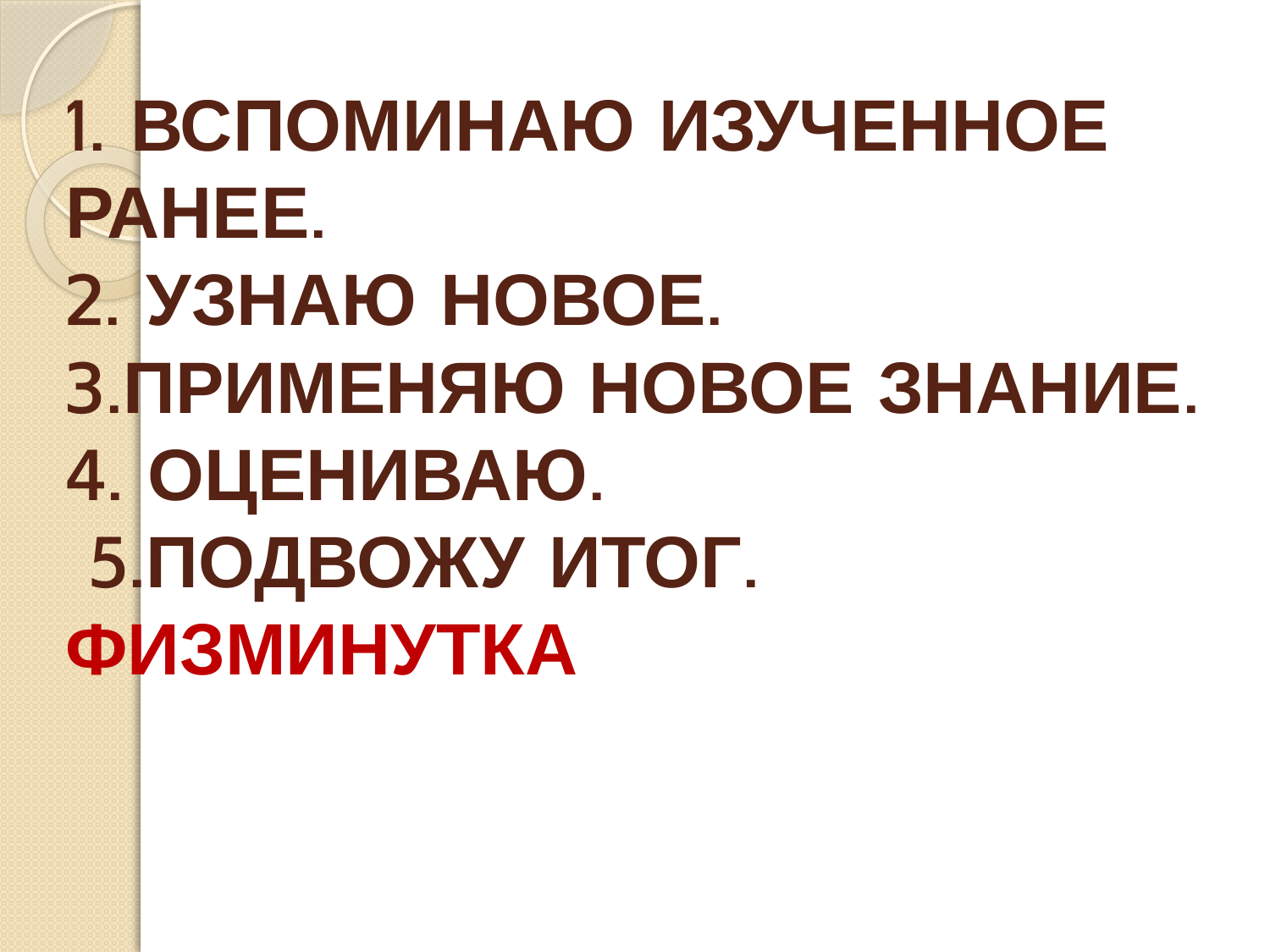

# 1. ВСПОМИНАЮ ИЗУЧЕННОЕ РАНЕЕ. 2. УЗНАЮ НОВОЕ. 3.ПРИМЕНЯЮ НОВОЕ ЗНАНИЕ. 4. ОЦЕНИВАЮ. 5.ПОДВОЖУ ИТОГ. ФИЗМИНУТКА